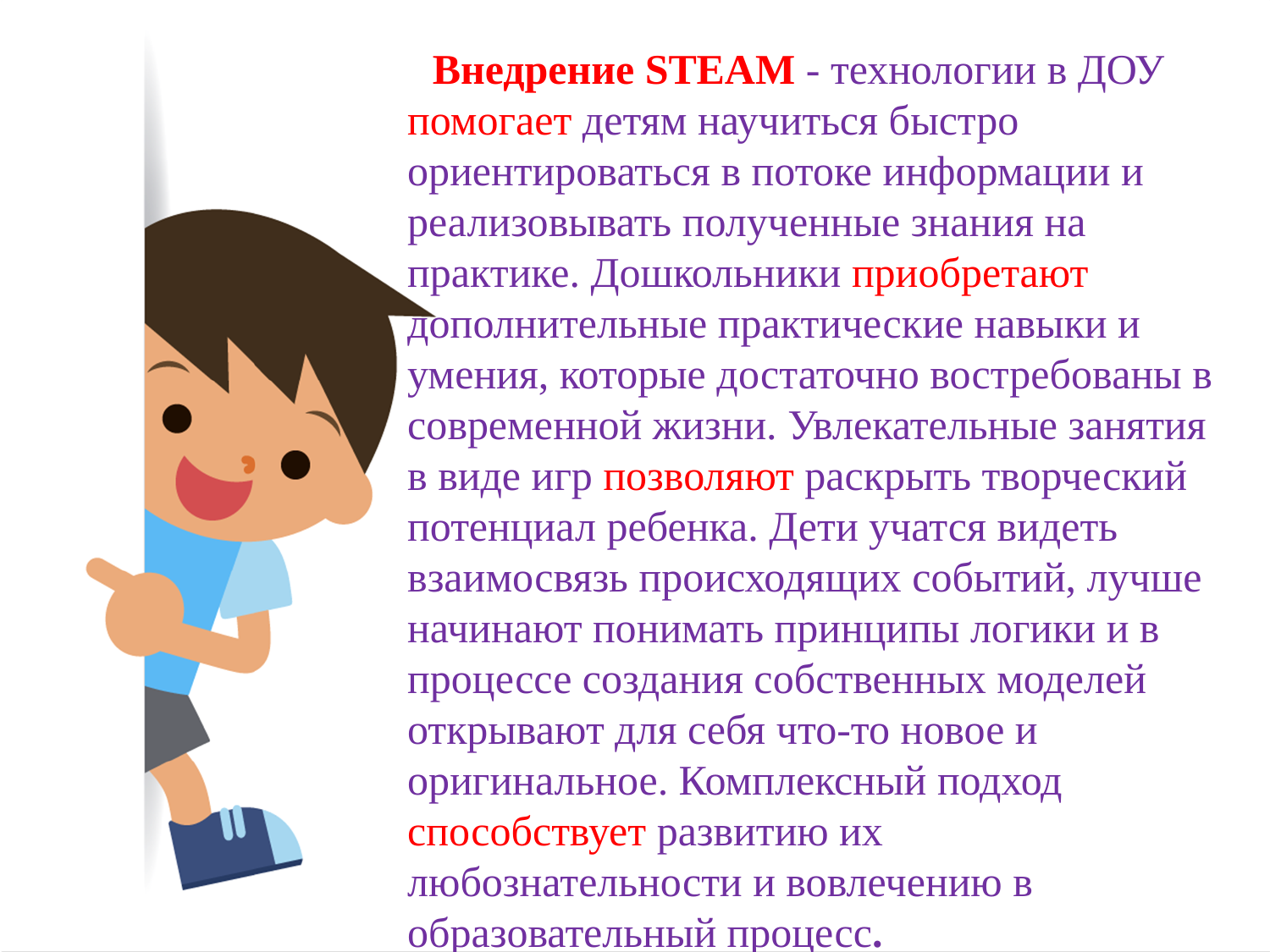

Внедрение STEАM - технологии в ДОУ помогает детям научиться быстро ориентироваться в потоке информации и реализовывать полученные знания на практике. Дошкольники приобретают дополнительные практические навыки и умения, которые достаточно востребованы в современной жизни. Увлекательные занятия в виде игр позволяют раскрыть творческий потенциал ребенка. Дети учатся видеть взаимосвязь происходящих событий, лучше начинают понимать принципы логики и в процессе создания собственных моделей открывают для себя что-то новое и оригинальное. Комплексный подход способствует развитию их любознательности и вовлечению в образовательный процесс.